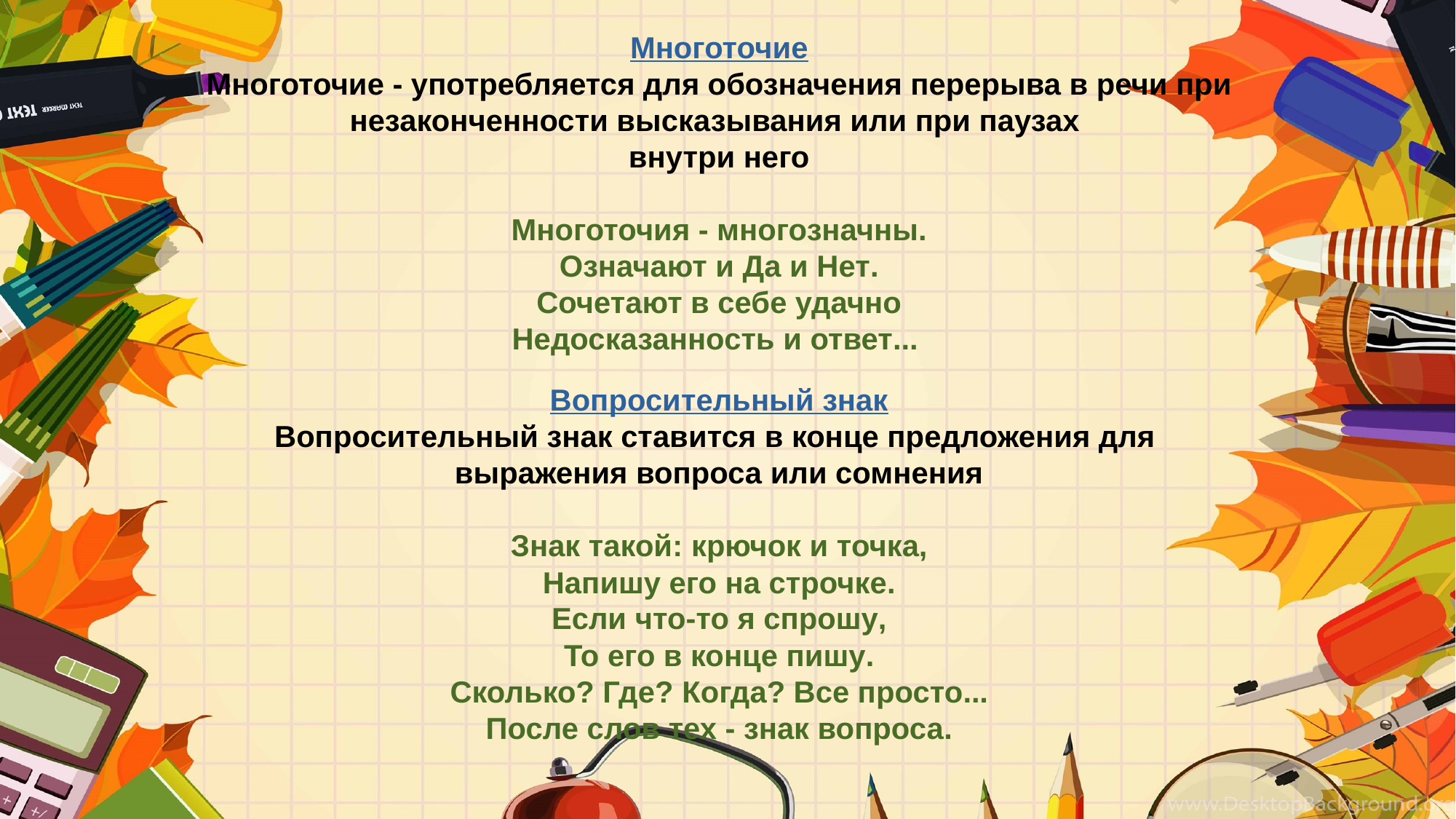

Многоточие
Многоточие - употребляется для обозначения перерыва в речи при незаконченности высказывания или при паузах
внутри него

Многоточия - многозначны.
Означают и Да и Нет.
Сочетают в себе удачно
Недосказанность и ответ...

Вопросительный знак
Вопросительный знак ставится в конце предложения для
выражения вопроса или сомнения

Знак такой: крючок и точка,
Напишу его на строчке.
Если что-то я спрошу,
То его в конце пишу.
Сколько? Где? Когда? Все просто...
После слов тех - знак вопроса.